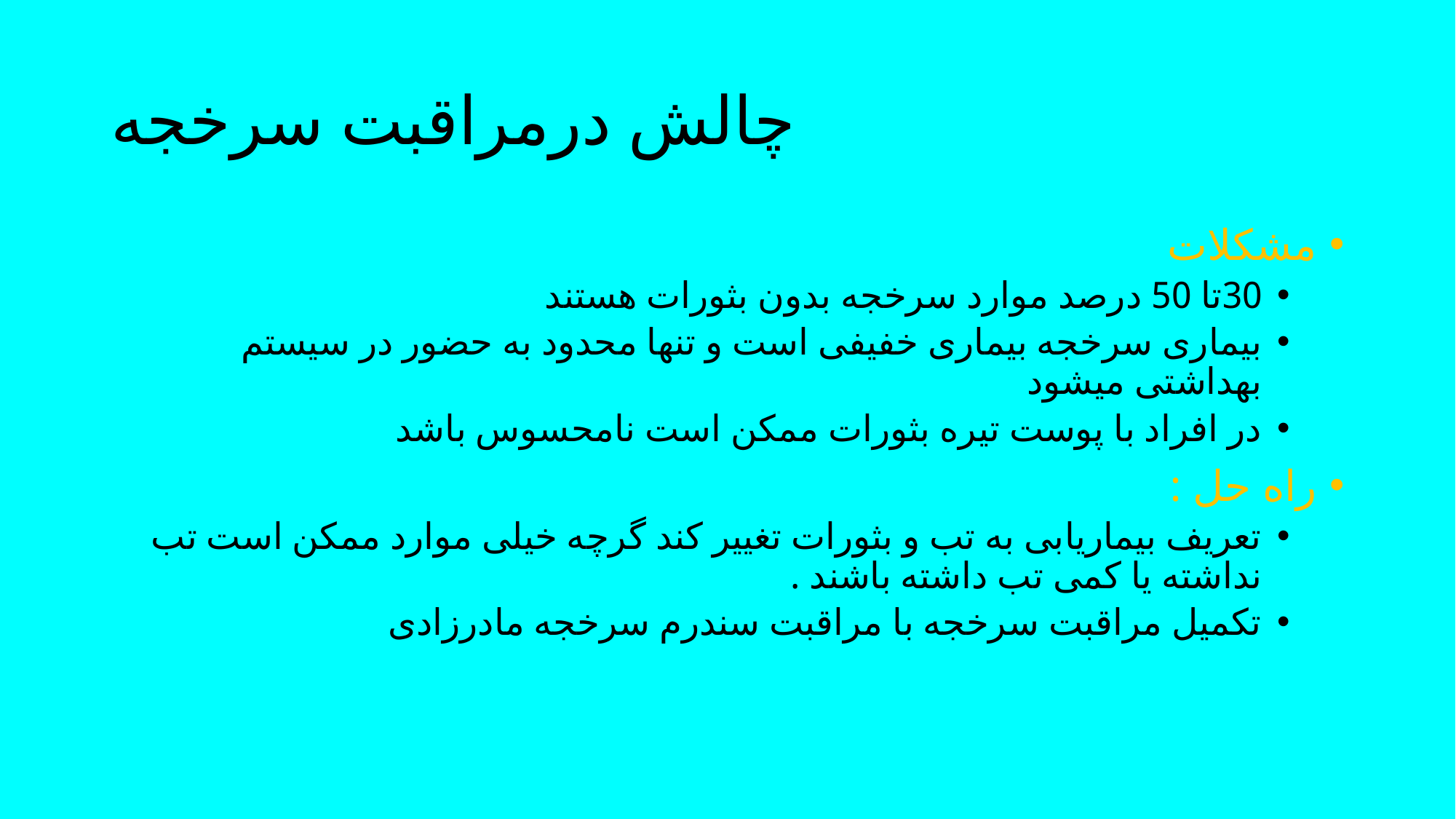

# چالش درمراقبت سرخجه
مشکلات
30تا 50 درصد موارد سرخجه بدون بثورات هستند
بیماری سرخجه بیماری خفیفی است و تنها محدود به حضور در سیستم بهداشتی میشود
در افراد با پوست تیره بثورات ممکن است نامحسوس باشد
راه حل :
تعریف بیماریابی به تب و بثورات تغییر کند گرچه خیلی موارد ممکن است تب نداشته یا کمی تب داشته باشند .
تکمیل مراقبت سرخجه با مراقبت سندرم سرخجه مادرزادی